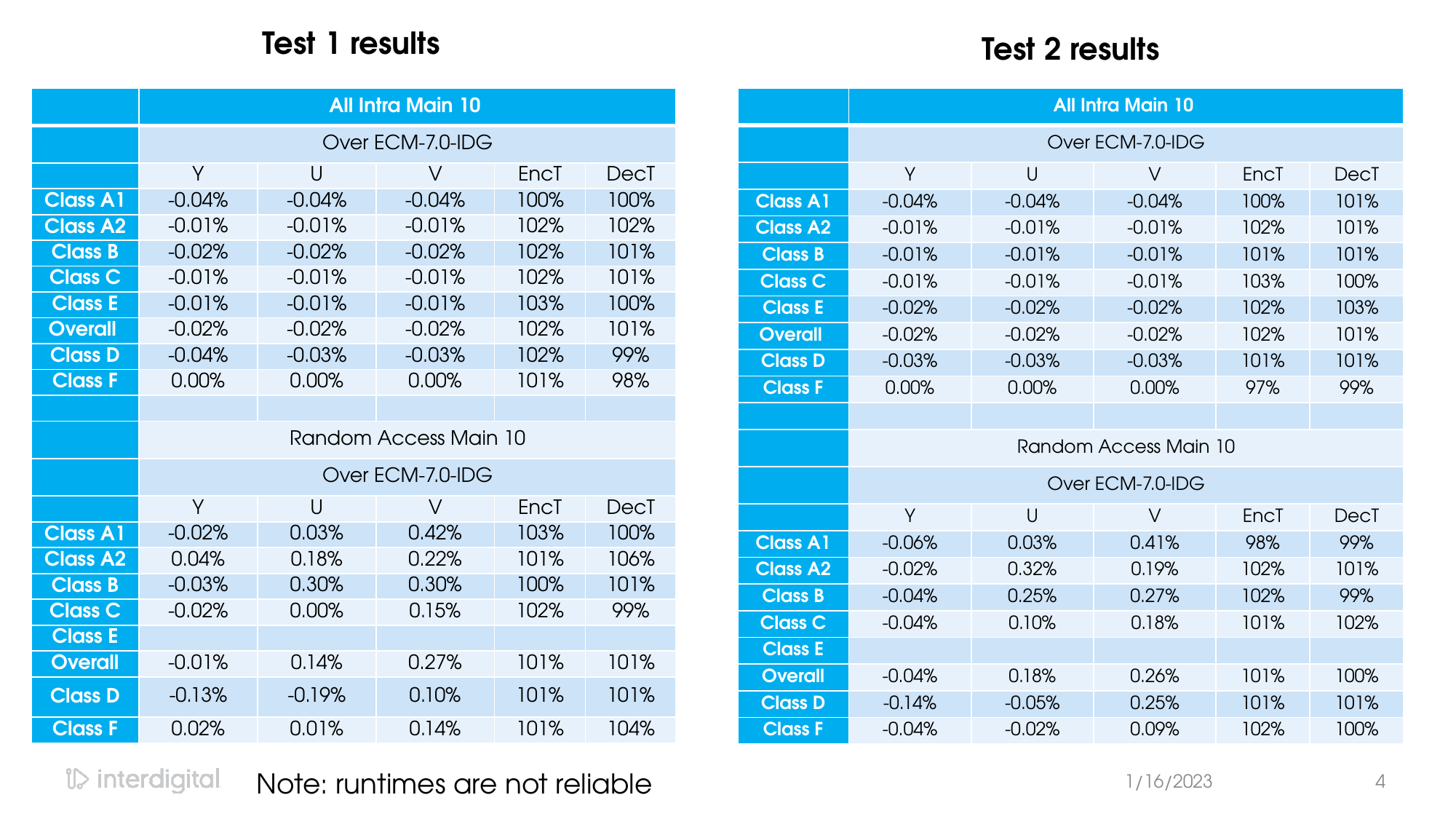

Test 1 results
Test 2 results
|  | All Intra Main 10 |  |  |  |  |
| --- | --- | --- | --- | --- | --- |
|  | Over ECM-7.0-IDG |  |  |  |  |
|  | Y | U | V | EncT | DecT |
| Class A1 | -0.04% | -0.04% | -0.04% | 100% | 100% |
| Class A2 | -0.01% | -0.01% | -0.01% | 102% | 102% |
| Class B | -0.02% | -0.02% | -0.02% | 102% | 101% |
| Class C | -0.01% | -0.01% | -0.01% | 102% | 101% |
| Class E | -0.01% | -0.01% | -0.01% | 103% | 100% |
| Overall | -0.02% | -0.02% | -0.02% | 102% | 101% |
| Class D | -0.04% | -0.03% | -0.03% | 102% | 99% |
| Class F | 0.00% | 0.00% | 0.00% | 101% | 98% |
|  |  |  |  |  |  |
|  | Random Access Main 10 |  |  |  |  |
|  | Over ECM-7.0-IDG |  |  |  |  |
|  | Y | U | V | EncT | DecT |
| Class A1 | -0.02% | 0.03% | 0.42% | 103% | 100% |
| Class A2 | 0.04% | 0.18% | 0.22% | 101% | 106% |
| Class B | -0.03% | 0.30% | 0.30% | 100% | 101% |
| Class C | -0.02% | 0.00% | 0.15% | 102% | 99% |
| Class E |  |  |  |  |  |
| Overall | -0.01% | 0.14% | 0.27% | 101% | 101% |
| Class D | -0.13% | -0.19% | 0.10% | 101% | 101% |
| Class F | 0.02% | 0.01% | 0.14% | 101% | 104% |
|  | All Intra Main 10 |  |  |  |  |
| --- | --- | --- | --- | --- | --- |
|  | Over ECM-7.0-IDG |  |  |  |  |
|  | Y | U | V | EncT | DecT |
| Class A1 | -0.04% | -0.04% | -0.04% | 100% | 101% |
| Class A2 | -0.01% | -0.01% | -0.01% | 102% | 101% |
| Class B | -0.01% | -0.01% | -0.01% | 101% | 101% |
| Class C | -0.01% | -0.01% | -0.01% | 103% | 100% |
| Class E | -0.02% | -0.02% | -0.02% | 102% | 103% |
| Overall | -0.02% | -0.02% | -0.02% | 102% | 101% |
| Class D | -0.03% | -0.03% | -0.03% | 101% | 101% |
| Class F | 0.00% | 0.00% | 0.00% | 97% | 99% |
|  |  |  |  |  |  |
|  | Random Access Main 10 |  |  |  |  |
|  | Over ECM-7.0-IDG |  |  |  |  |
|  | Y | U | V | EncT | DecT |
| Class A1 | -0.06% | 0.03% | 0.41% | 98% | 99% |
| Class A2 | -0.02% | 0.32% | 0.19% | 102% | 101% |
| Class B | -0.04% | 0.25% | 0.27% | 102% | 99% |
| Class C | -0.04% | 0.10% | 0.18% | 101% | 102% |
| Class E |  |  |  |  |  |
| Overall | -0.04% | 0.18% | 0.26% | 101% | 100% |
| Class D | -0.14% | -0.05% | 0.25% | 101% | 101% |
| Class F | -0.04% | -0.02% | 0.09% | 102% | 100% |
1/16/2023
4
Note: runtimes are not reliable